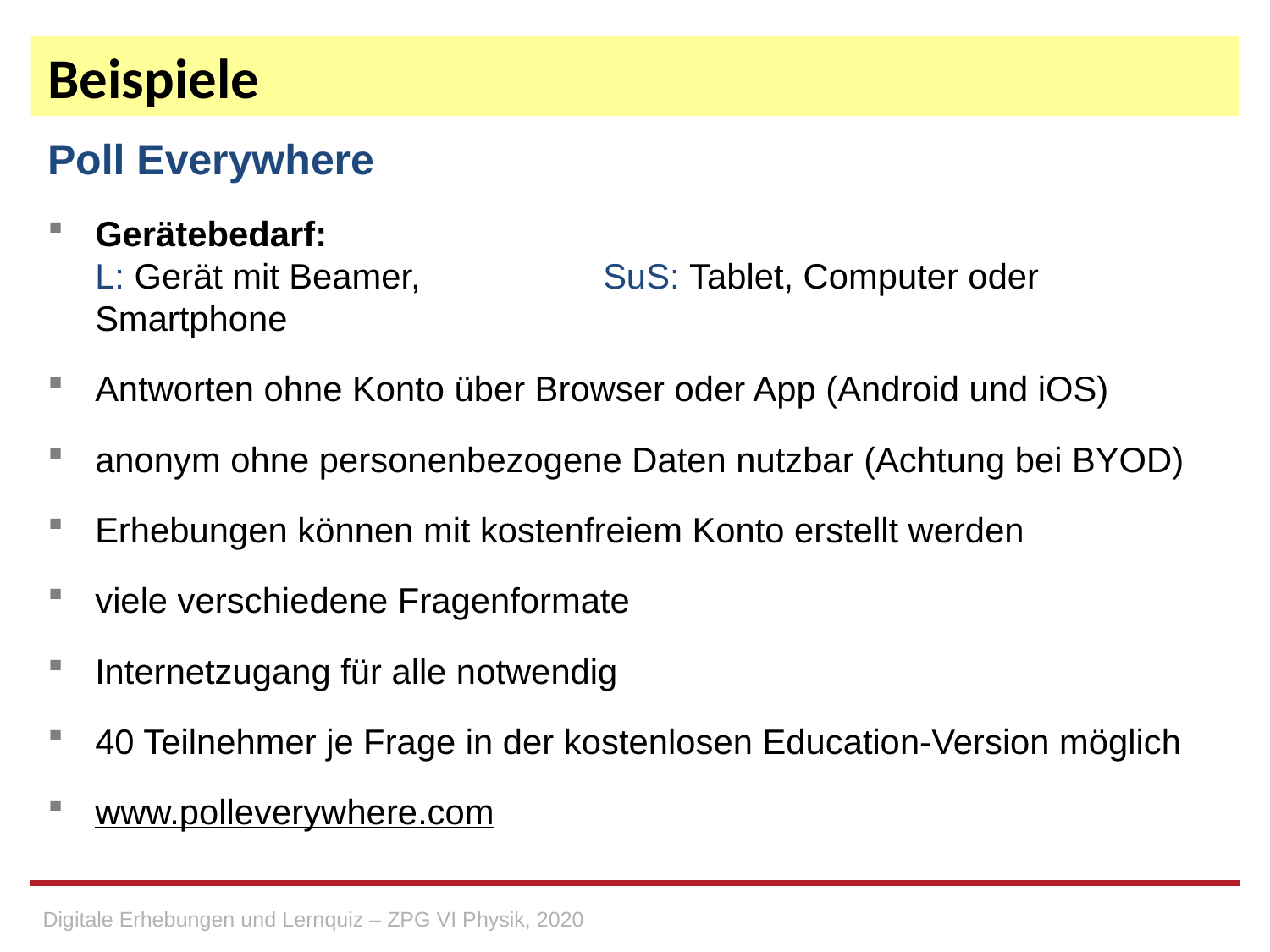

# Beispiele
Poll Everywhere
Gerätebedarf:
L: Gerät mit Beamer,		SuS: Tablet, Computer oder Smartphone
Antworten ohne Konto über Browser oder App (Android und iOS)
anonym ohne personenbezogene Daten nutzbar (Achtung bei BYOD)
Erhebungen können mit kostenfreiem Konto erstellt werden
viele verschiedene Fragenformate
Internetzugang für alle notwendig
40 Teilnehmer je Frage in der kostenlosen Education-Version möglich
www.polleverywhere.com

Digitale Erhebungen und Lernquiz – ZPG VI Physik, 2020